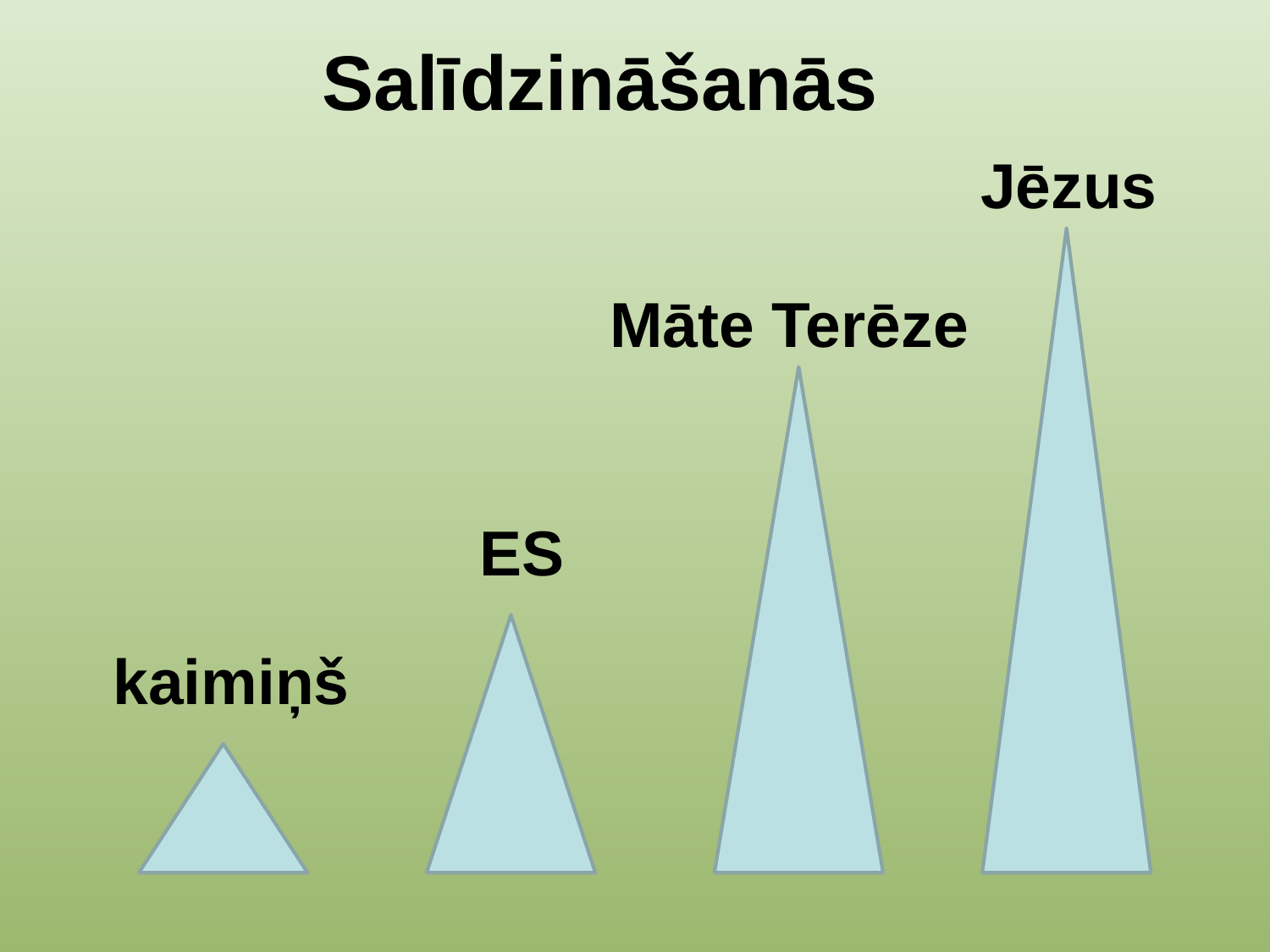

# Salīdzināšanās
Jēzus

Māte Terēze

ES

kaimiņš